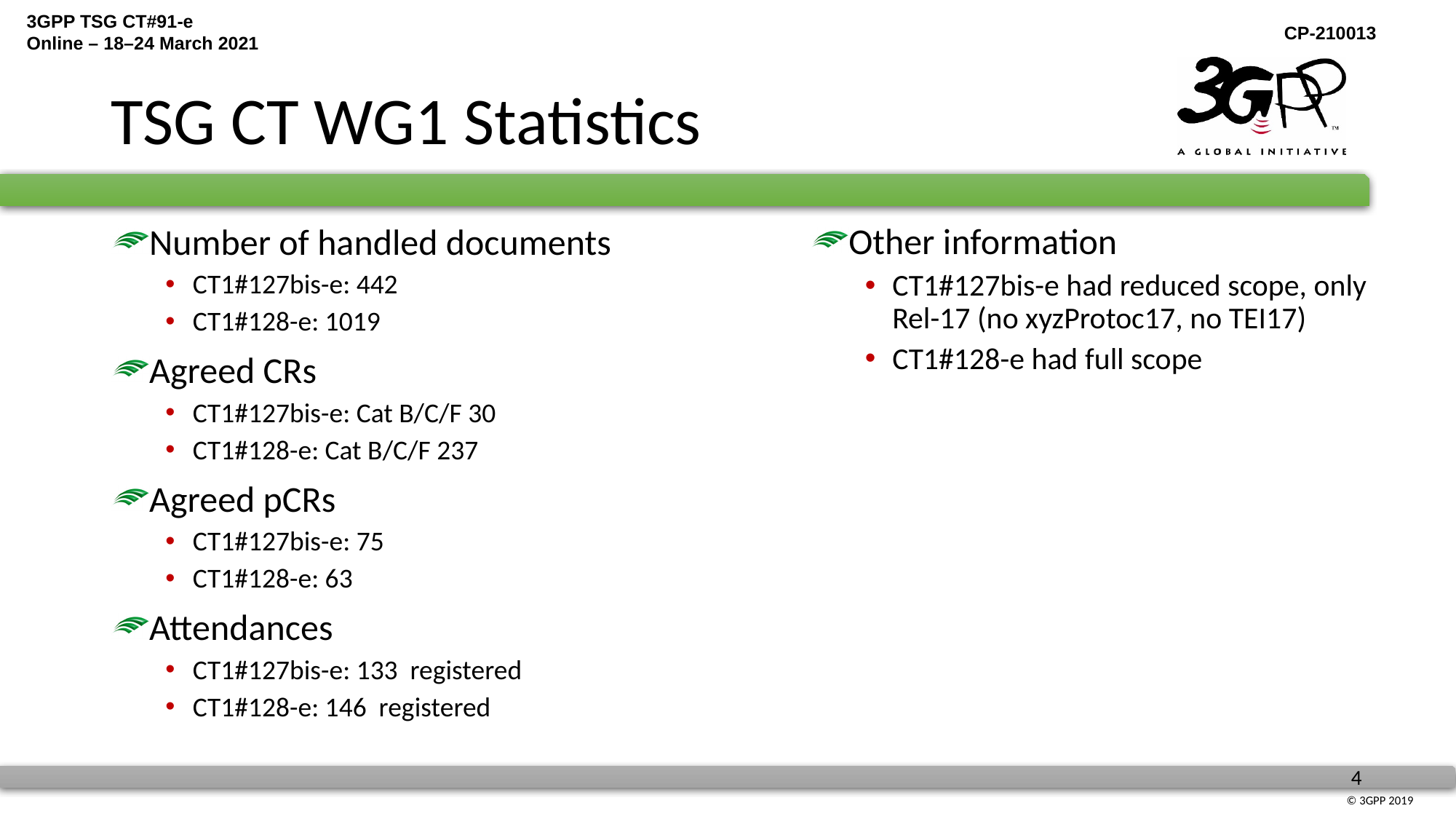

# TSG CT WG1 Statistics
Other information
CT1#127bis-e had reduced scope, only Rel-17 (no xyzProtoc17, no TEI17)
CT1#128-e had full scope
Number of handled documents
CT1#127bis-e: 442
CT1#128-e: 1019
Agreed CRs
CT1#127bis-e: Cat B/C/F 30
CT1#128-e: Cat B/C/F 237
Agreed pCRs
CT1#127bis-e: 75
CT1#128-e: 63
Attendances
CT1#127bis-e: 133  registered
CT1#128-e: 146  registered